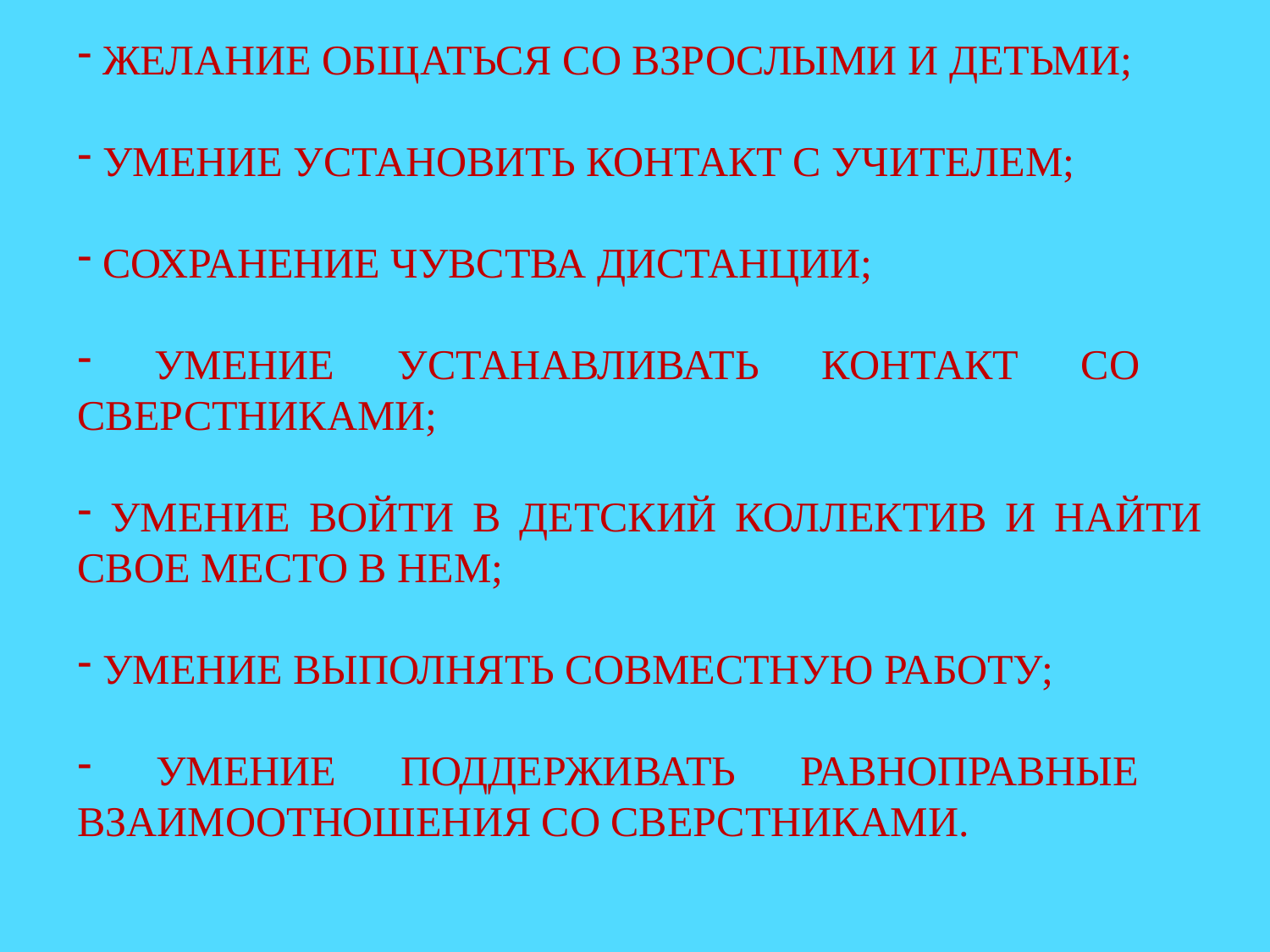

ЖЕЛАНИЕ ОБЩАТЬСЯ СО ВЗРОСЛЫМИ И ДЕТЬМИ;

 УМЕНИЕ УСТАНОВИТЬ КОНТАКТ С УЧИТЕЛЕМ;

 СОХРАНЕНИЕ ЧУВСТВА ДИСТАНЦИИ;

 УМЕНИЕ УСТАНАВЛИВАТЬ КОНТАКТ СО  СВЕРСТНИКАМИ;

 УМЕНИЕ ВОЙТИ В ДЕТСКИЙ КОЛЛЕКТИВ И НАЙТИ СВОЕ МЕСТО В НЕМ;

 УМЕНИЕ ВЫПОЛНЯТЬ СОВМЕСТНУЮ РАБОТУ;

 УМЕНИЕ ПОДДЕРЖИВАТЬ РАВНОПРАВНЫЕ  ВЗАИМООТНОШЕНИЯ СО СВЕРСТНИКАМИ.